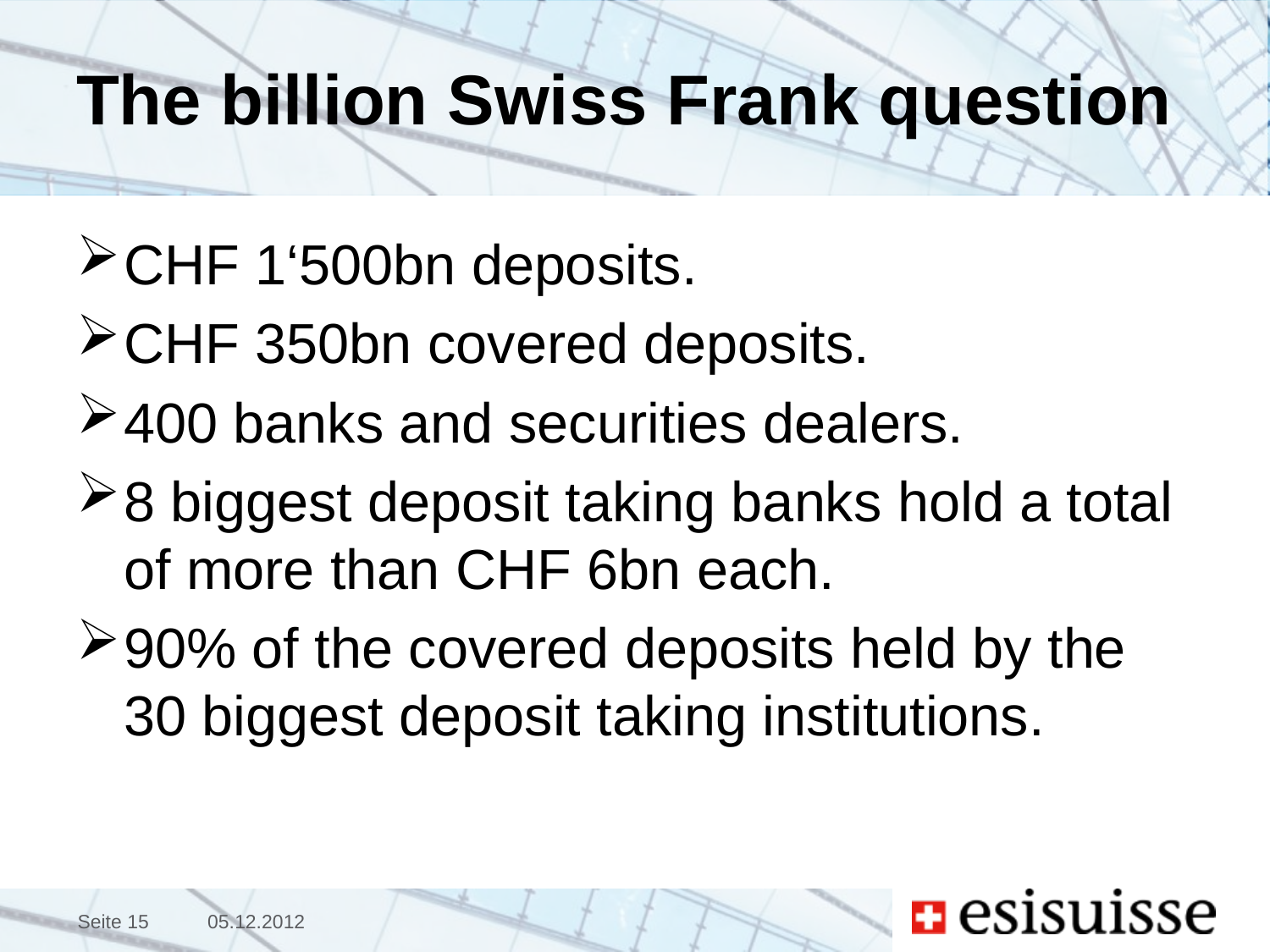

# The billion Swiss Frank question
CHF 1‘500bn deposits.
CHF 350bn covered deposits.
400 banks and securities dealers.
8 biggest deposit taking banks hold a total of more than CHF 6bn each.
90% of the covered deposits held by the 30 biggest deposit taking institutions.

Seite 15
05.12.2012